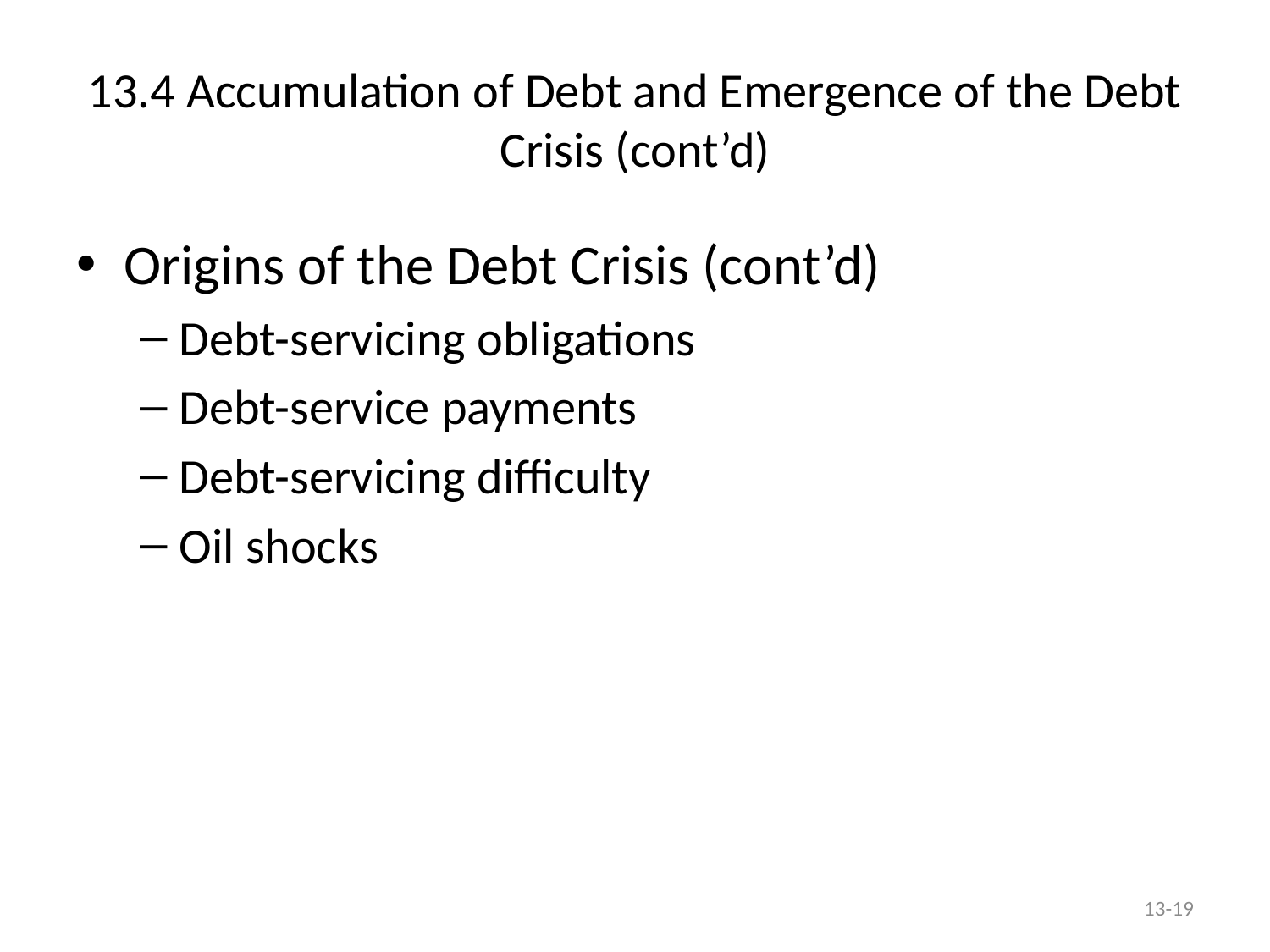

# 13.4 Accumulation of Debt and Emergence of the Debt Crisis (cont’d)
Origins of the Debt Crisis (cont’d)
Debt-servicing obligations
Debt-service payments
Debt-servicing difficulty
Oil shocks

13-19